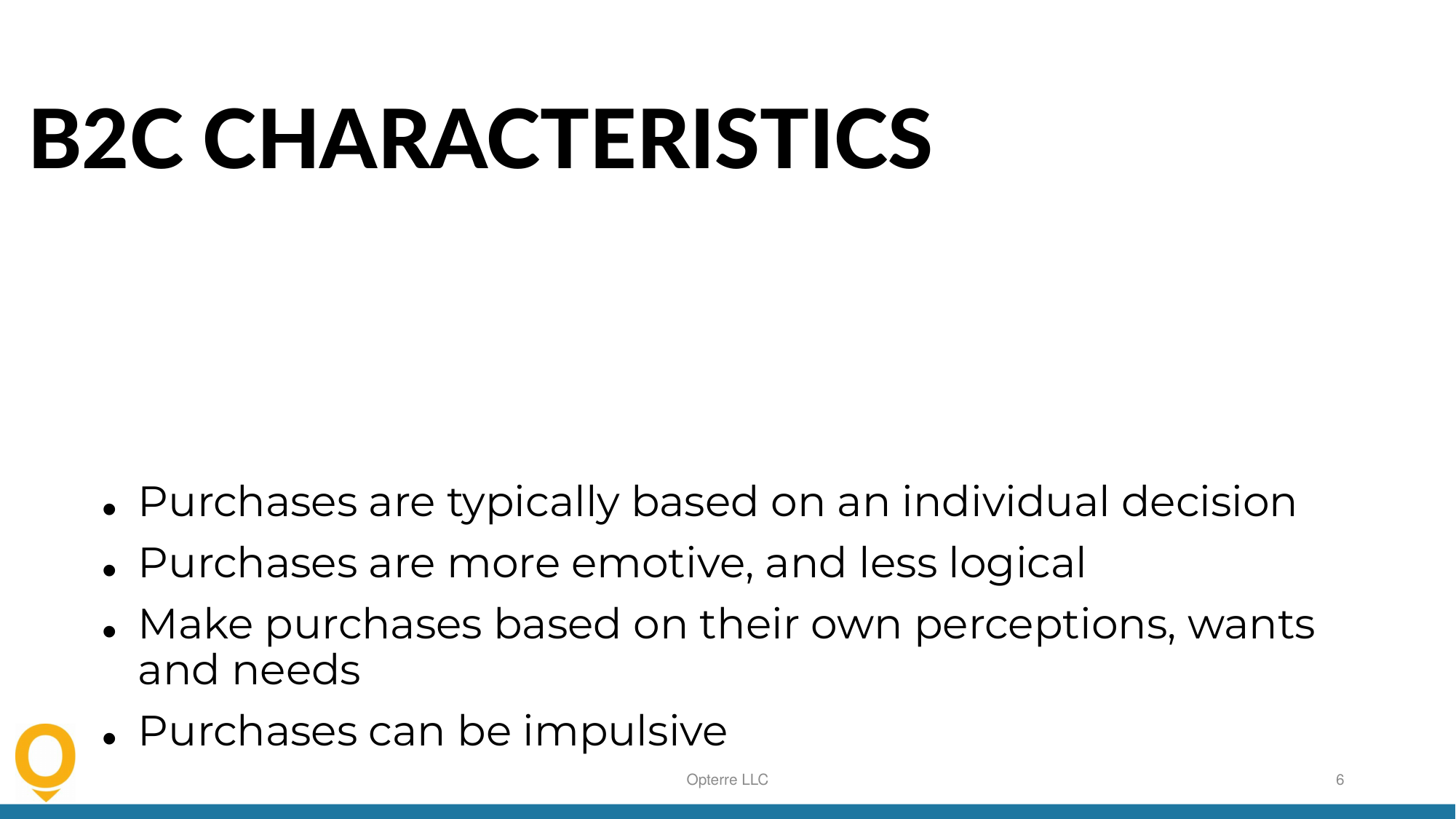

Purchases are typically based on an individual decision
Purchases are more emotive, and less logical
Make purchases based on their own perceptions, wants and needs
Purchases can be impulsive
B2C CHARACTERISTICS
Opterre LLC
6